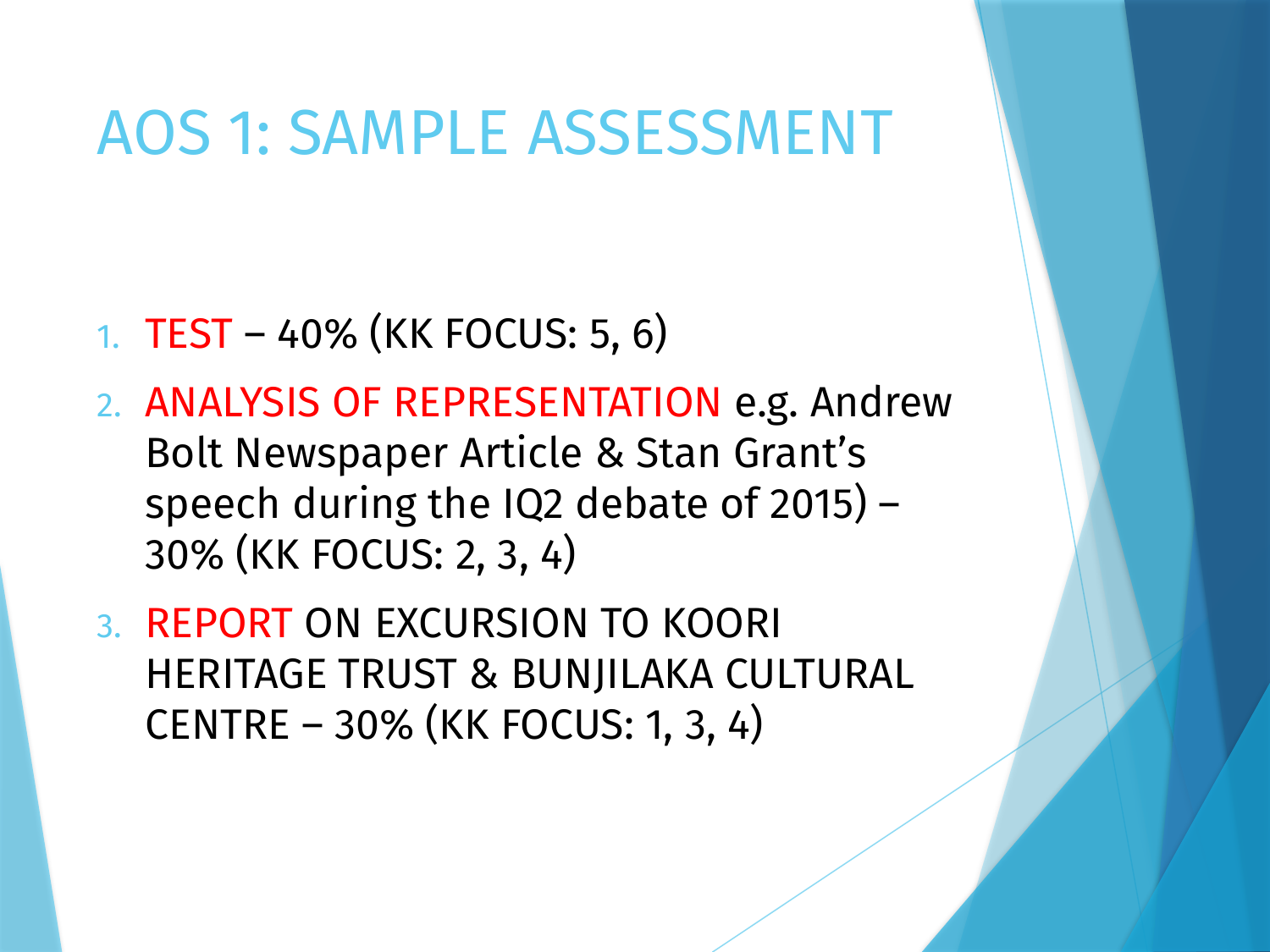

# AOS 1: SAMPLE ASSESSMENT
TEST – 40% (KK FOCUS: 5, 6)
ANALYSIS OF REPRESENTATION e.g. Andrew Bolt Newspaper Article & Stan Grant’s speech during the IQ2 debate of 2015) – 30% (KK FOCUS: 2, 3, 4)
REPORT ON EXCURSION TO KOORI HERITAGE TRUST & BUNJILAKA CULTURAL CENTRE – 30% (KK FOCUS: 1, 3, 4)